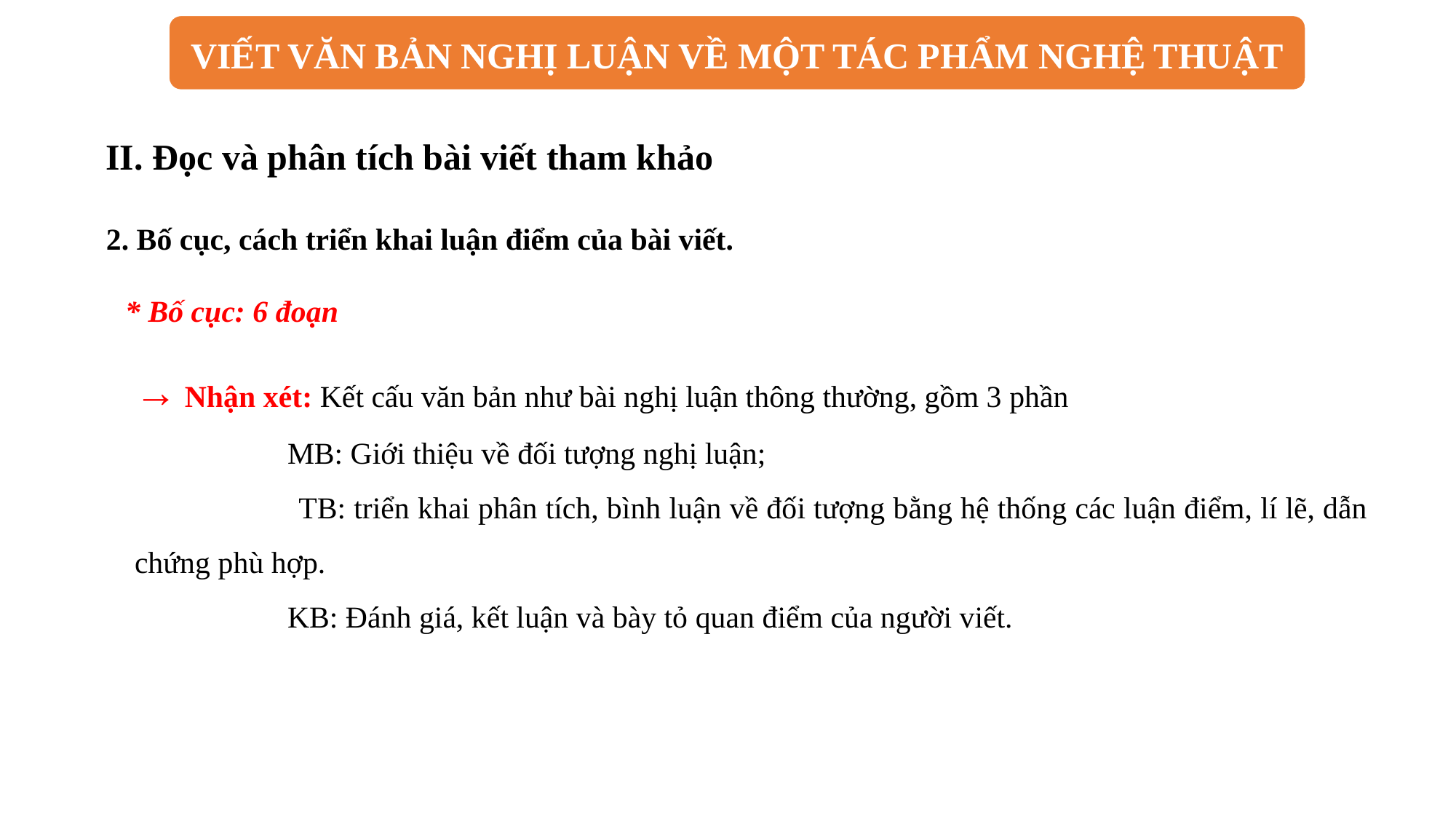

VIẾT VĂN BẢN NGHỊ LUẬN VỀ MỘT TÁC PHẨM NGHỆ THUẬT
II. Đọc và phân tích bài viết tham khảo
2. Bố cục, cách triển khai luận điểm của bài viết.
* Bố cục: 6 đoạn
→ Nhận xét: Kết cấu văn bản như bài nghị luận thông thường, gồm 3 phần
                    MB: Giới thiệu về đối tượng nghị luận;
                    TB: triển khai phân tích, bình luận về đối tượng bằng hệ thống các luận điểm, lí lẽ, dẫn chứng phù hợp.
                    KB: Đánh giá, kết luận và bày tỏ quan điểm của người viết.